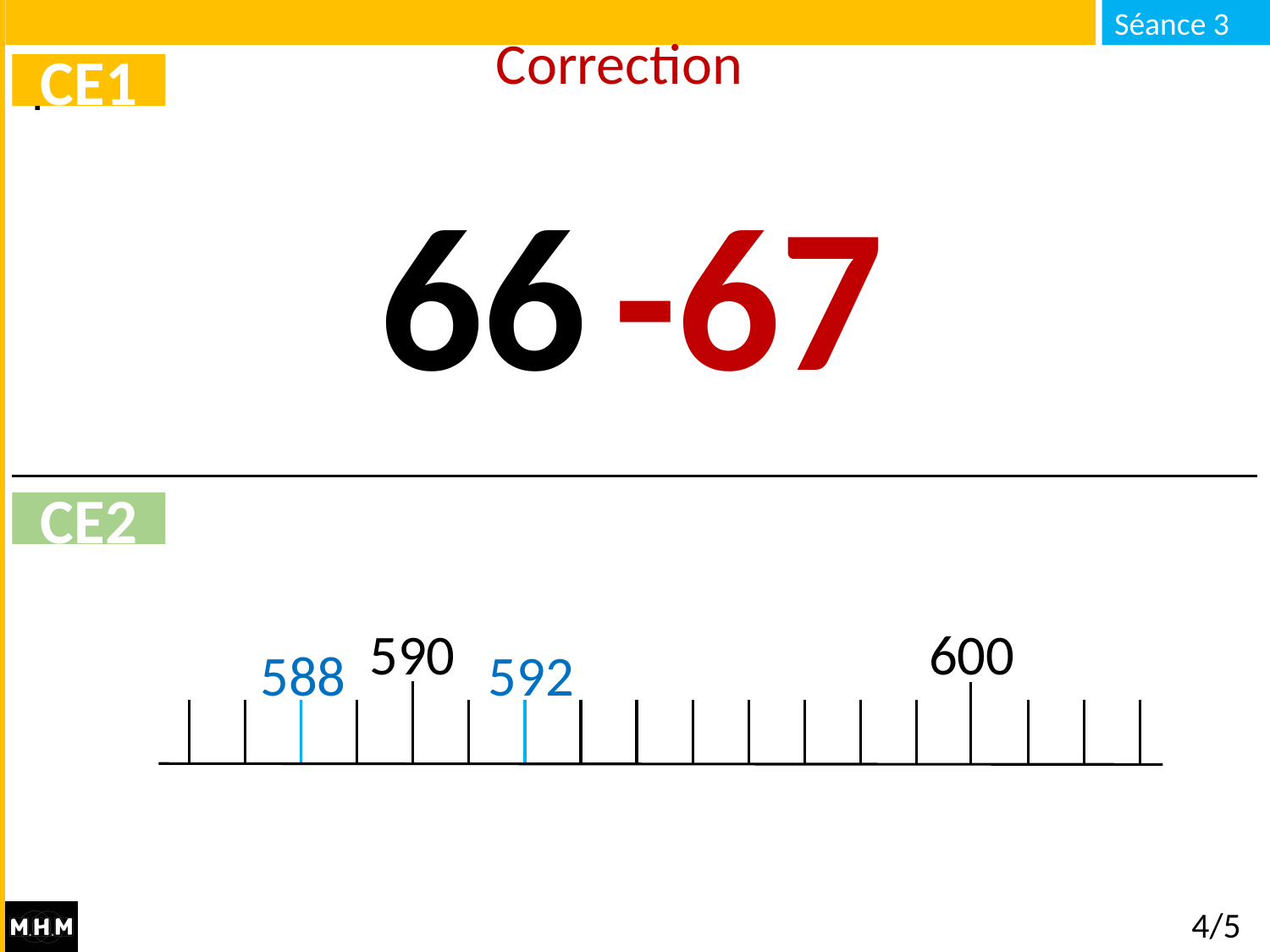

# Correction
CE1
66
-67
CE2
590
600
592
588
4/5